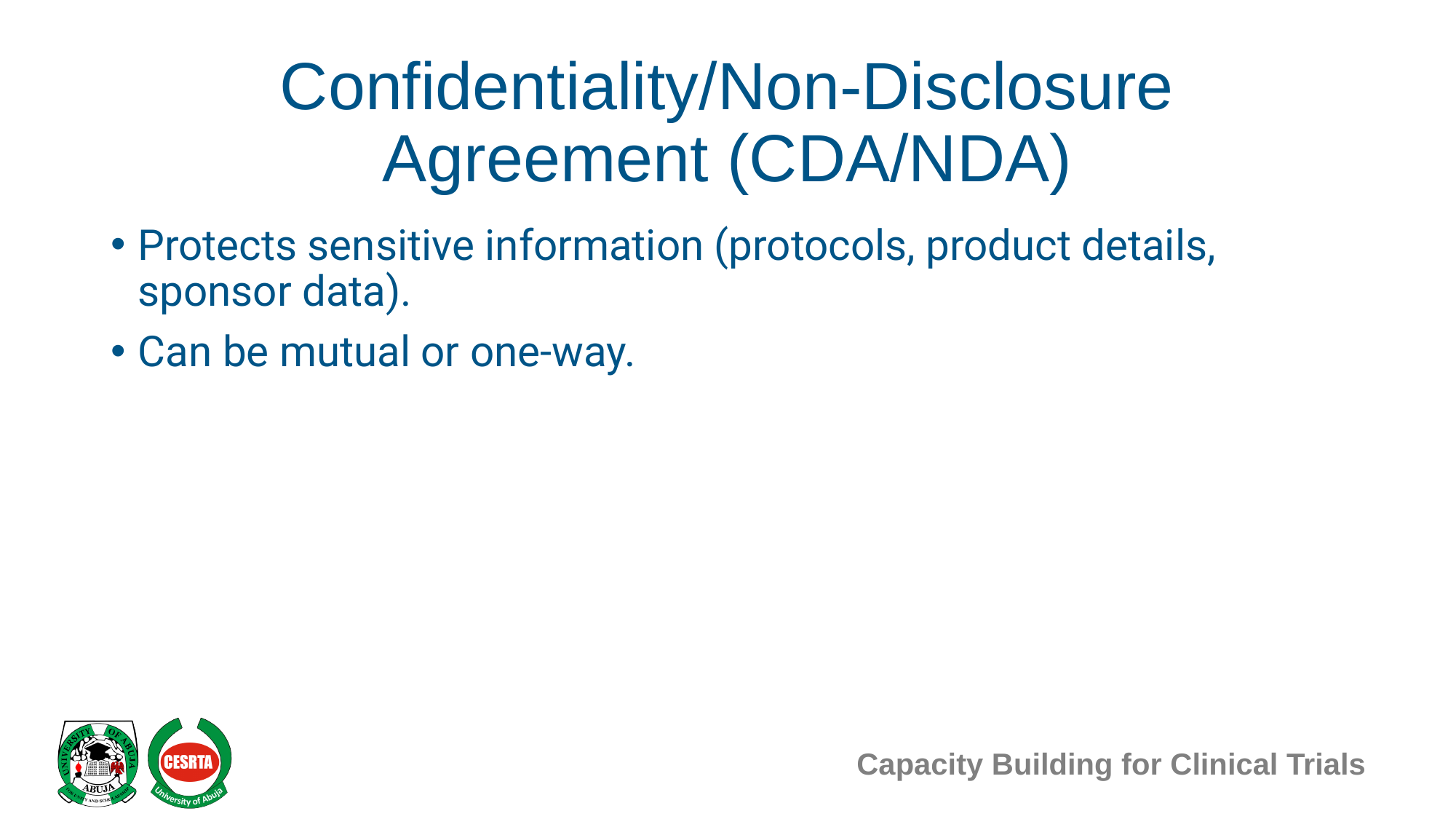

# Confidentiality/Non-Disclosure Agreement (CDA/NDA)
Protects sensitive information (protocols, product details, sponsor data).
Can be mutual or one-way.